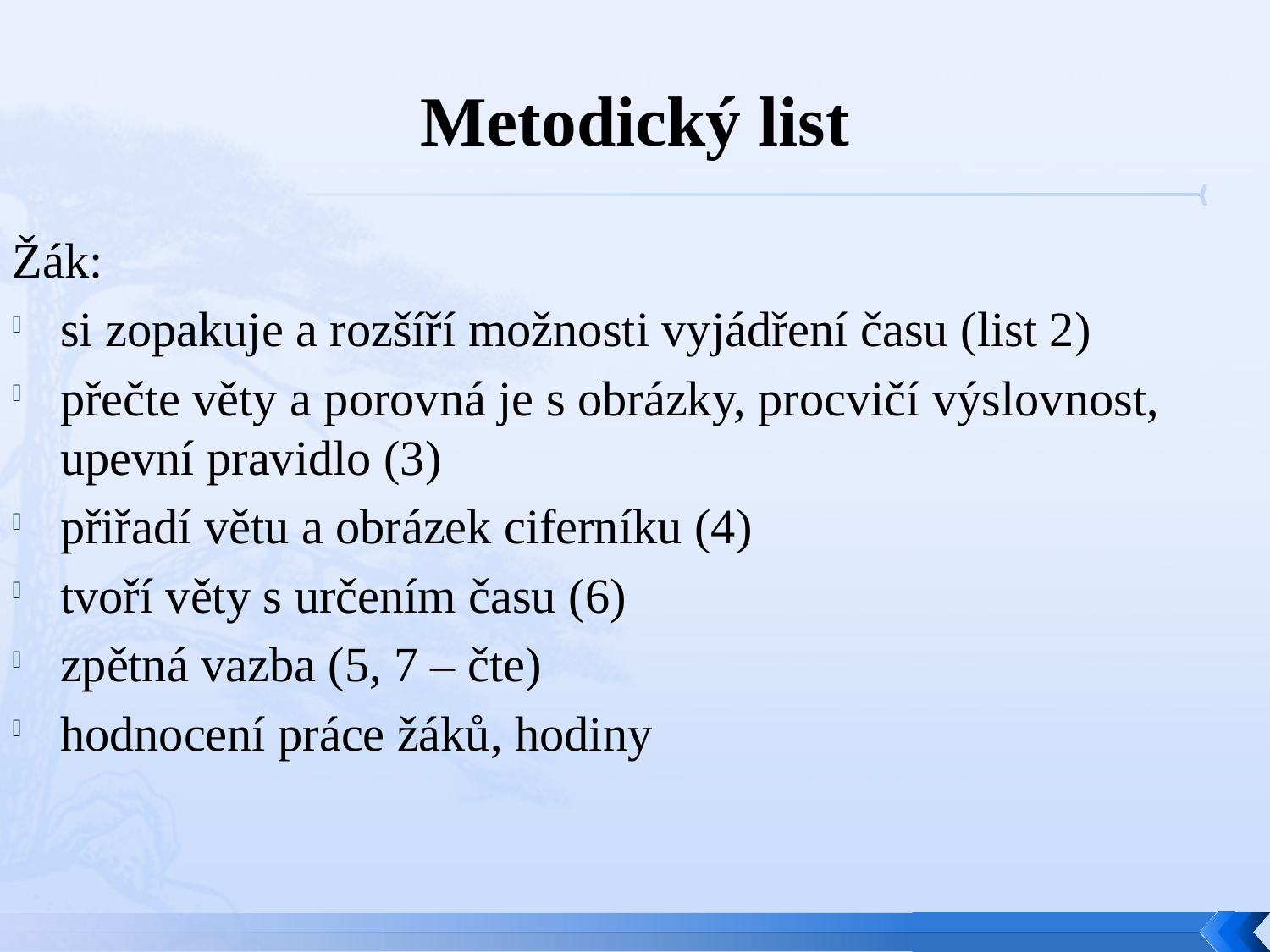

# Metodický list
Žák:
si zopakuje a rozšíří možnosti vyjádření času (list 2)
přečte věty a porovná je s obrázky, procvičí výslovnost, upevní pravidlo (3)
přiřadí větu a obrázek ciferníku (4)
tvoří věty s určením času (6)
zpětná vazba (5, 7 – čte)
hodnocení práce žáků, hodiny